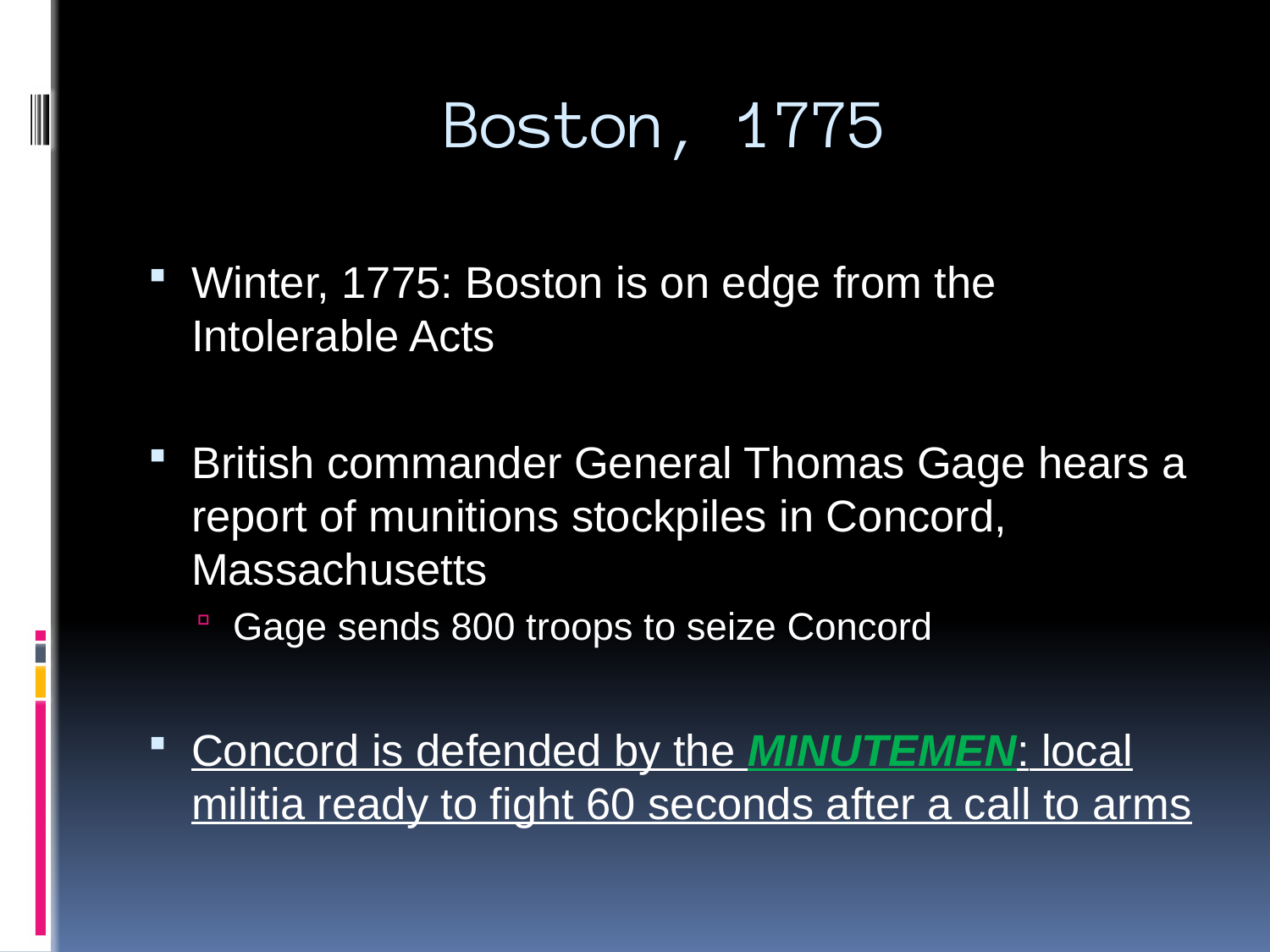

# Boston, 1775
Winter, 1775: Boston is on edge from the Intolerable Acts

British commander General Thomas Gage hears a report of munitions stockpiles in Concord, Massachusetts
Gage sends 800 troops to seize Concord

Concord is defended by the MINUTEMEN: local militia ready to fight 60 seconds after a call to arms